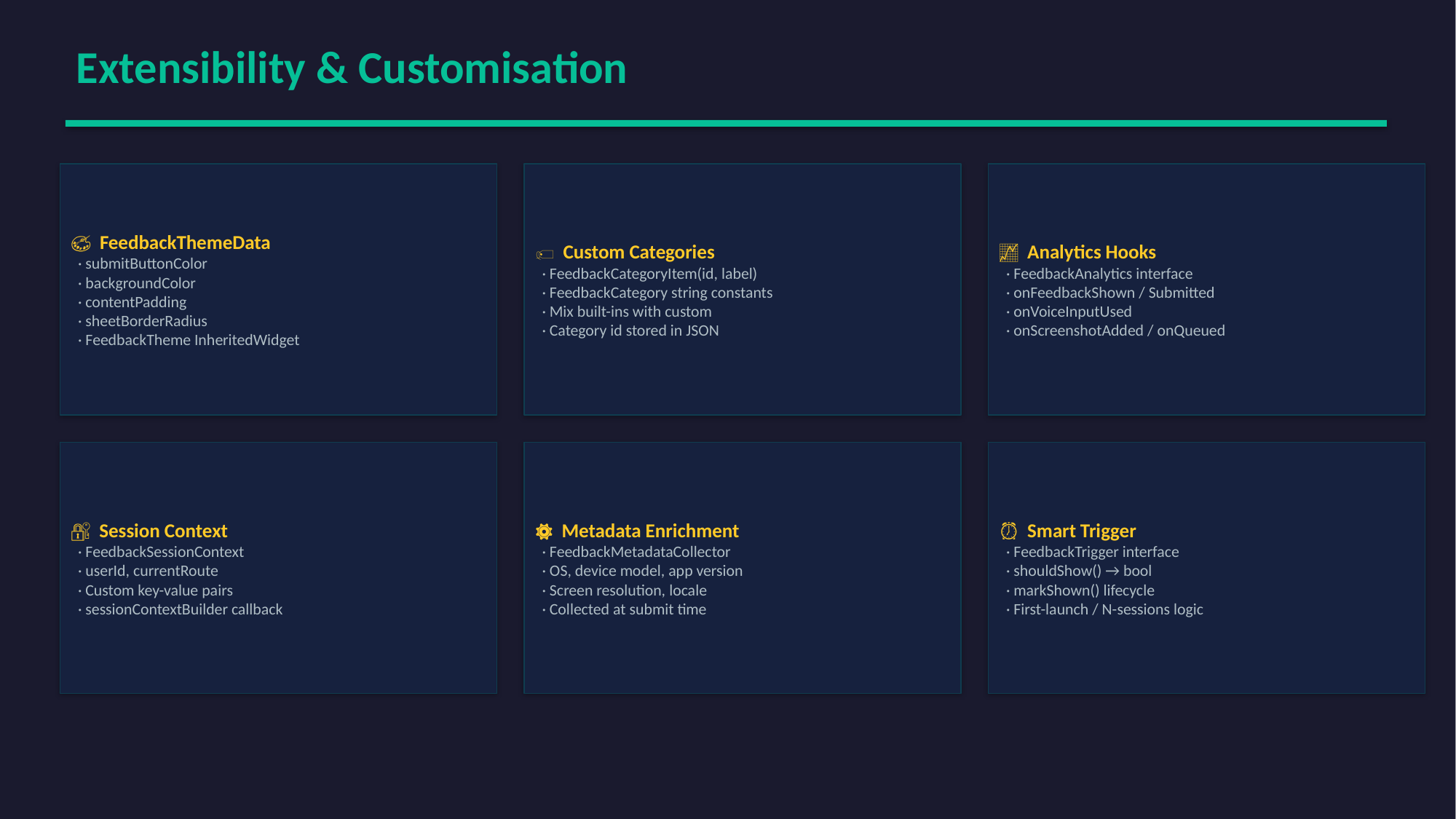

Extensibility & Customisation

🎨  FeedbackThemeData
  · submitButtonColor
  · backgroundColor
  · contentPadding
  · sheetBorderRadius
  · FeedbackTheme InheritedWidget
🏷️  Custom Categories
  · FeedbackCategoryItem(id, label)
  · FeedbackCategory string constants
  · Mix built-ins with custom
  · Category id stored in JSON
📈  Analytics Hooks
  · FeedbackAnalytics interface
  · onFeedbackShown / Submitted
  · onVoiceInputUsed
  · onScreenshotAdded / onQueued
🔐  Session Context
  · FeedbackSessionContext
  · userId, currentRoute
  · Custom key-value pairs
  · sessionContextBuilder callback
⚙️  Metadata Enrichment
  · FeedbackMetadataCollector
  · OS, device model, app version
  · Screen resolution, locale
  · Collected at submit time
⏰  Smart Trigger
  · FeedbackTrigger interface
  · shouldShow() → bool
  · markShown() lifecycle
  · First-launch / N-sessions logic